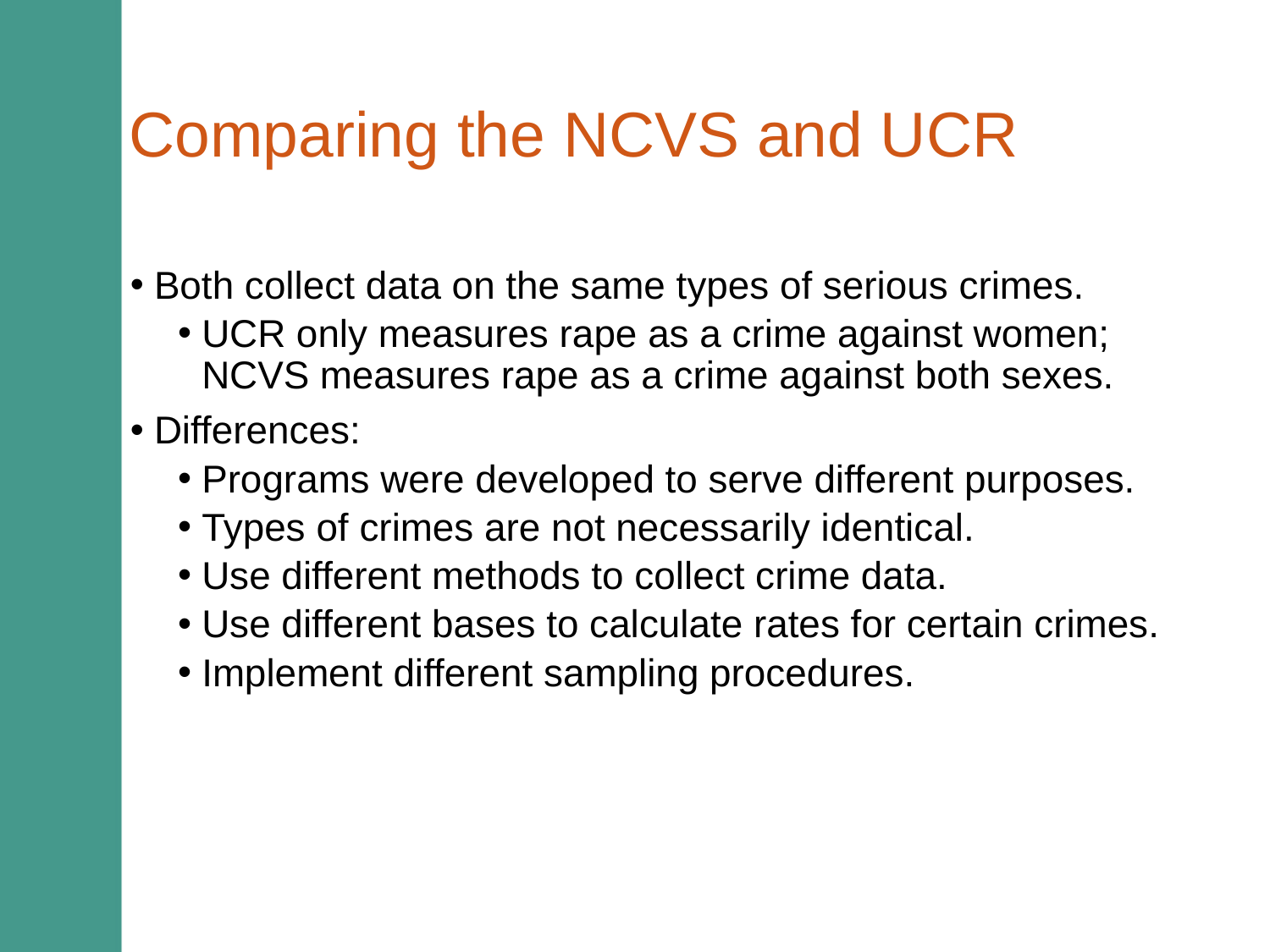

# Comparing the NCVS and UCR
Both collect data on the same types of serious crimes.
UCR only measures rape as a crime against women; NCVS measures rape as a crime against both sexes.
Differences:
Programs were developed to serve different purposes.
Types of crimes are not necessarily identical.
Use different methods to collect crime data.
Use different bases to calculate rates for certain crimes.
Implement different sampling procedures.